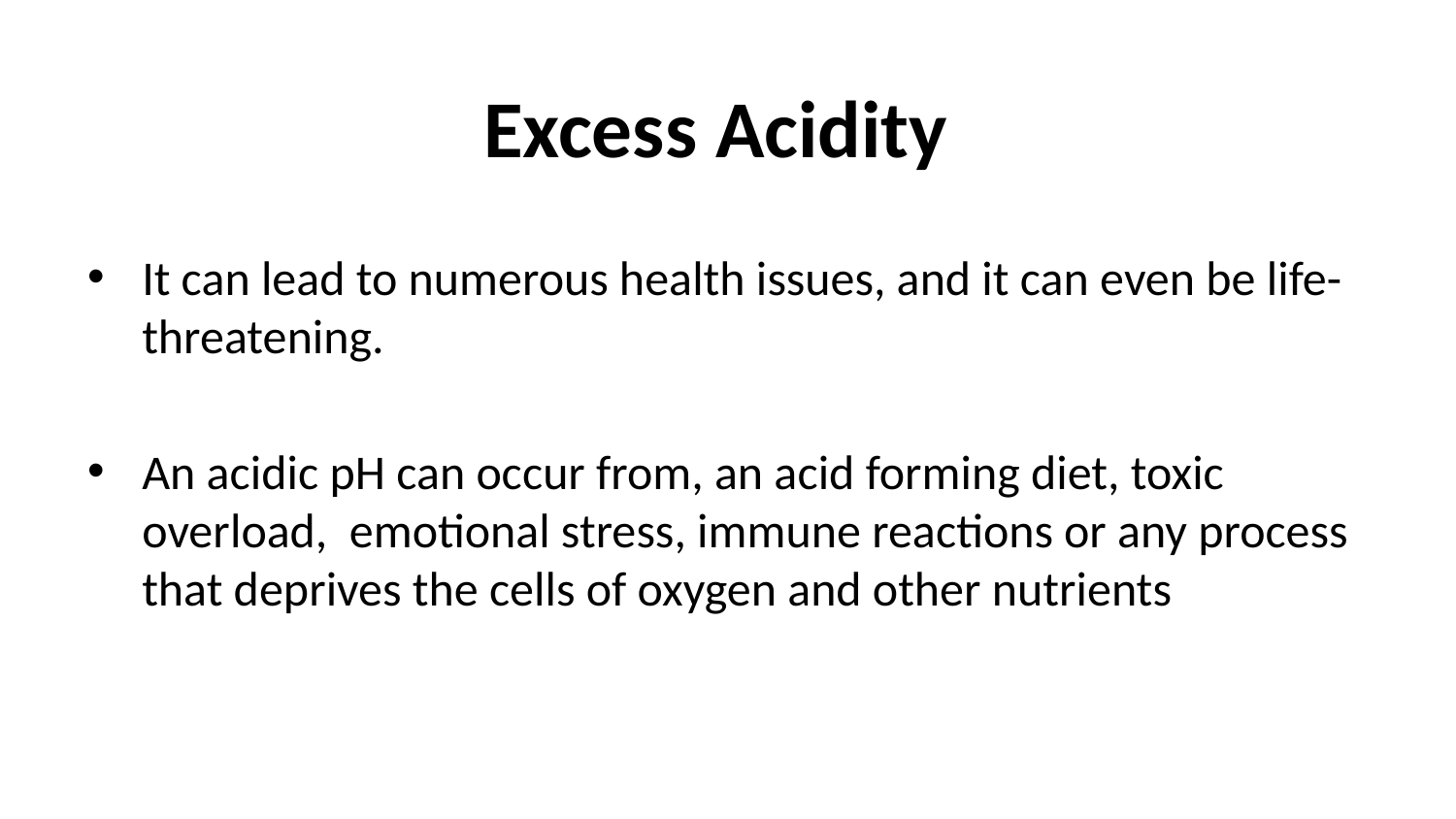

# Excess Acidity
It can lead to numerous health issues, and it can even be life-threatening.

An acidic pH can occur from, an acid forming diet, toxic overload,  emotional stress, immune reactions or any process that deprives the cells of oxygen and other nutrients